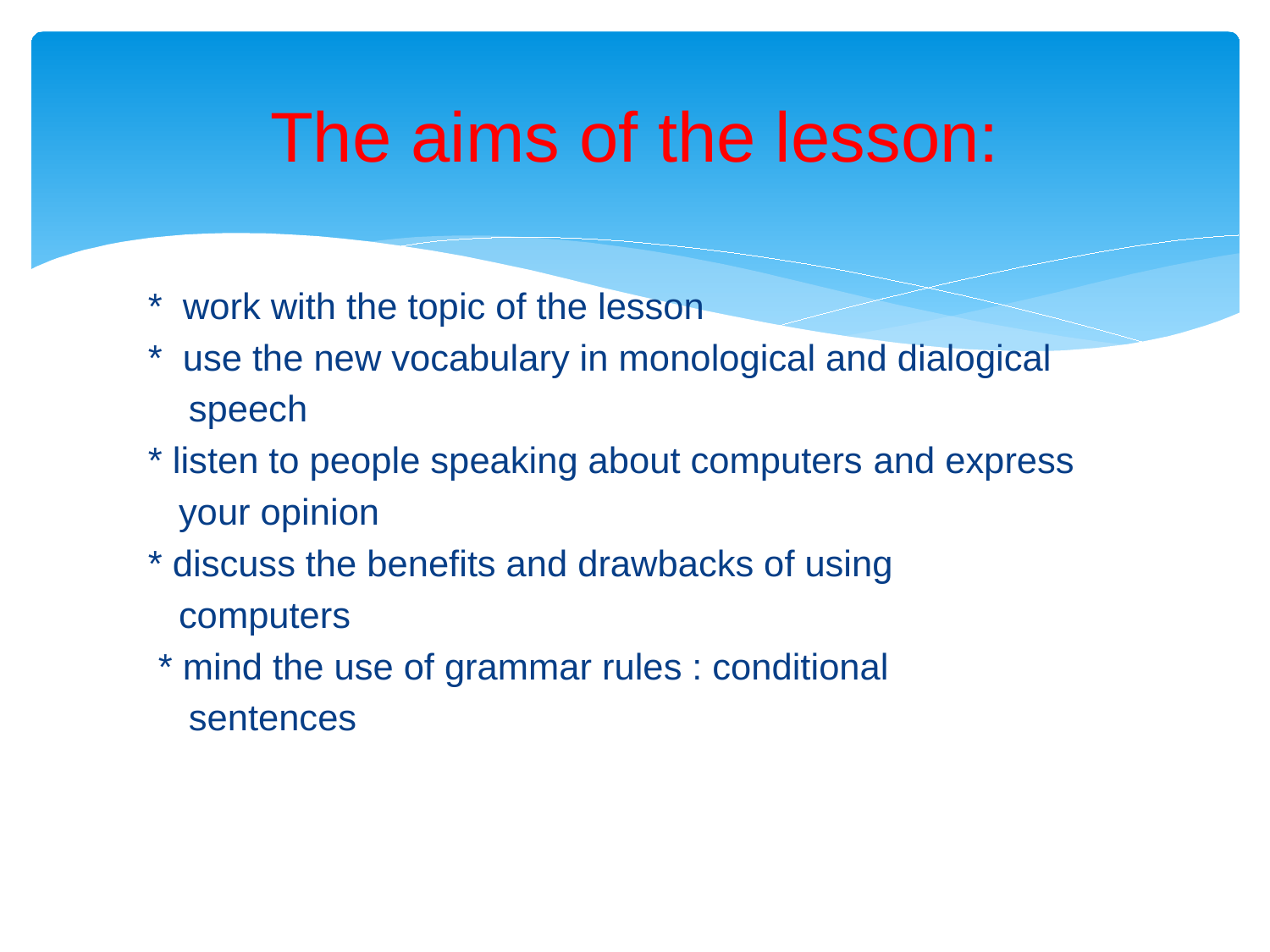

# The aims of the lesson:
   *  work with the topic of the lesson
   *  use the new vocabulary in monological and dialogical
       speech
   * listen to people speaking about computers and express
      your opinion
   * discuss the benefits and drawbacks of using
      computers
    * mind the use of grammar rules : conditional
       sentences